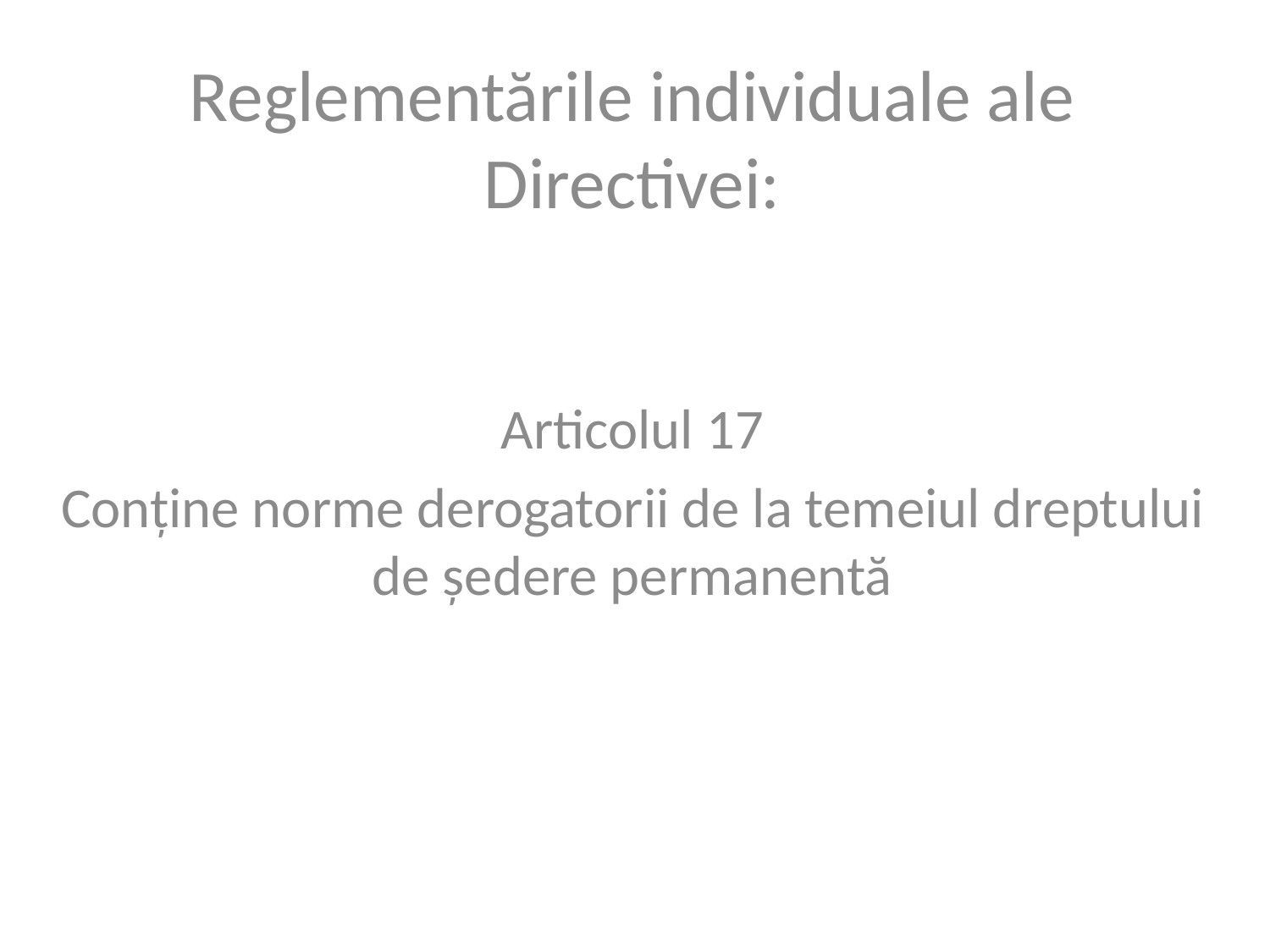

Reglementările individuale ale Directivei:

Articolul 17
Conține norme derogatorii de la temeiul dreptului de ședere permanentă